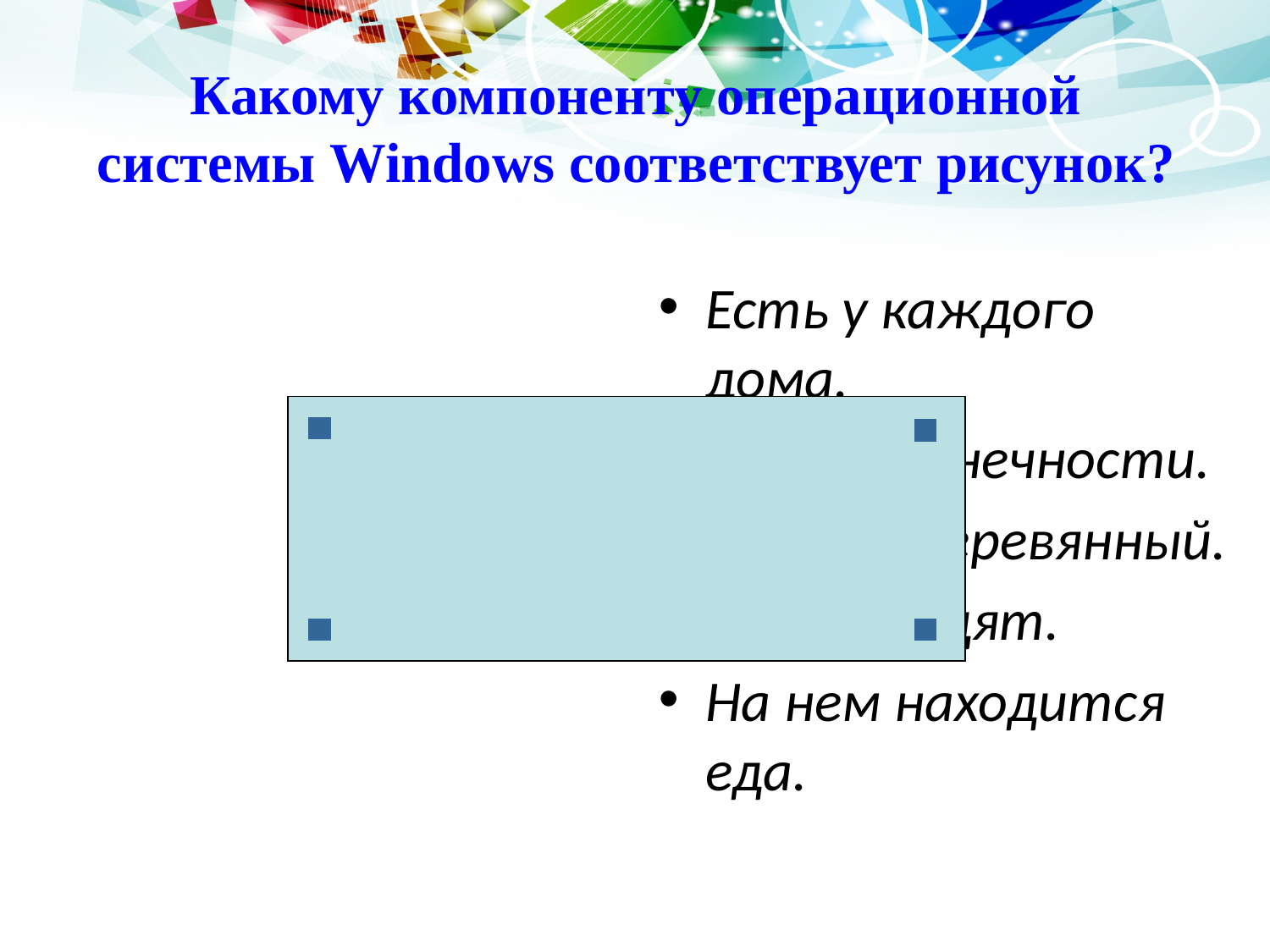

# Какому компоненту операционной системы Windows соответствует рисунок?

Есть у каждого дома.
Имеет конечности.
Обычно деревянный.
За ним сидят.
На нем находится еда.